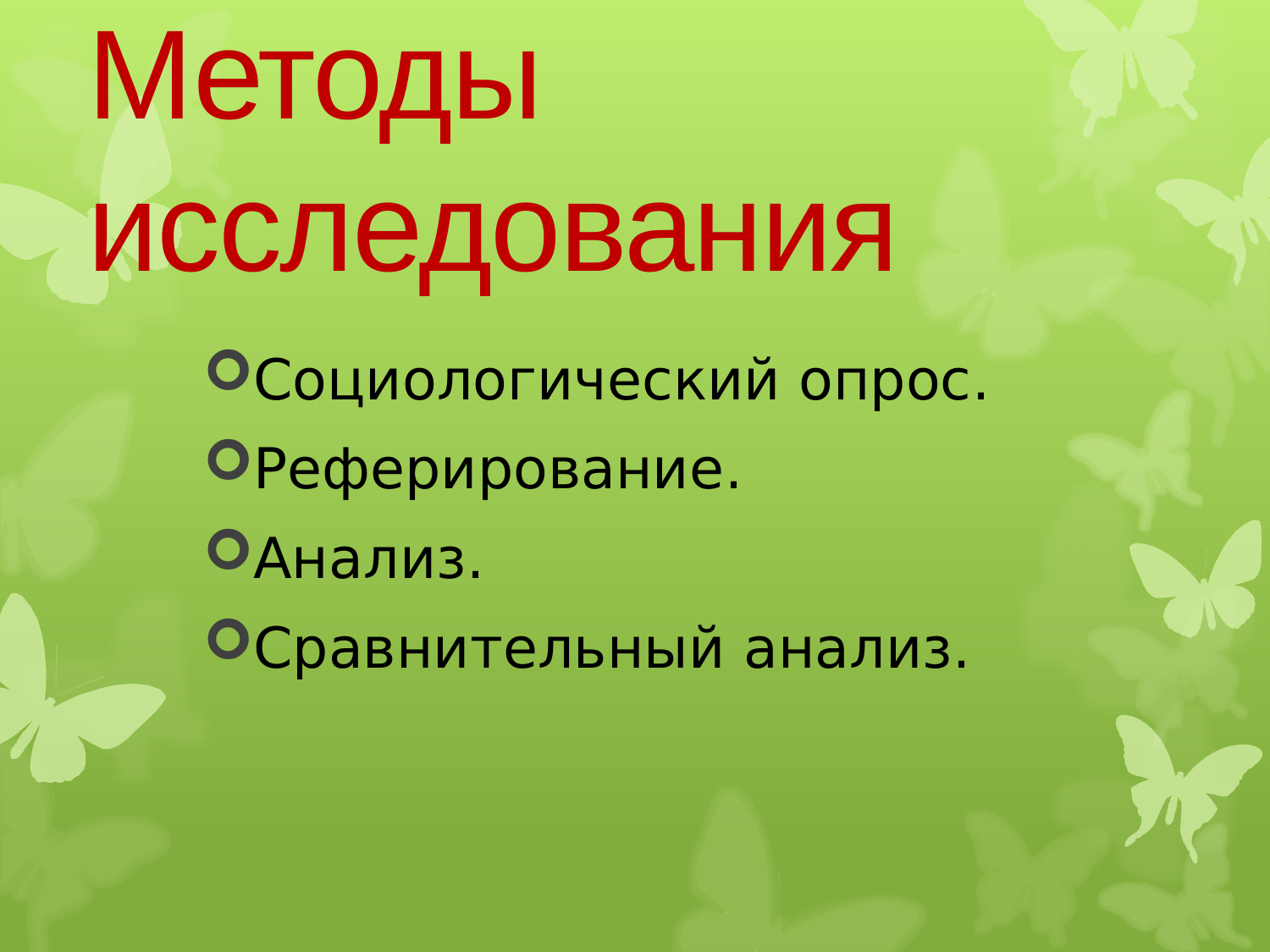

# Методы исследования
Социологический опрос.
Реферирование.
Анализ.
Сравнительный анализ.